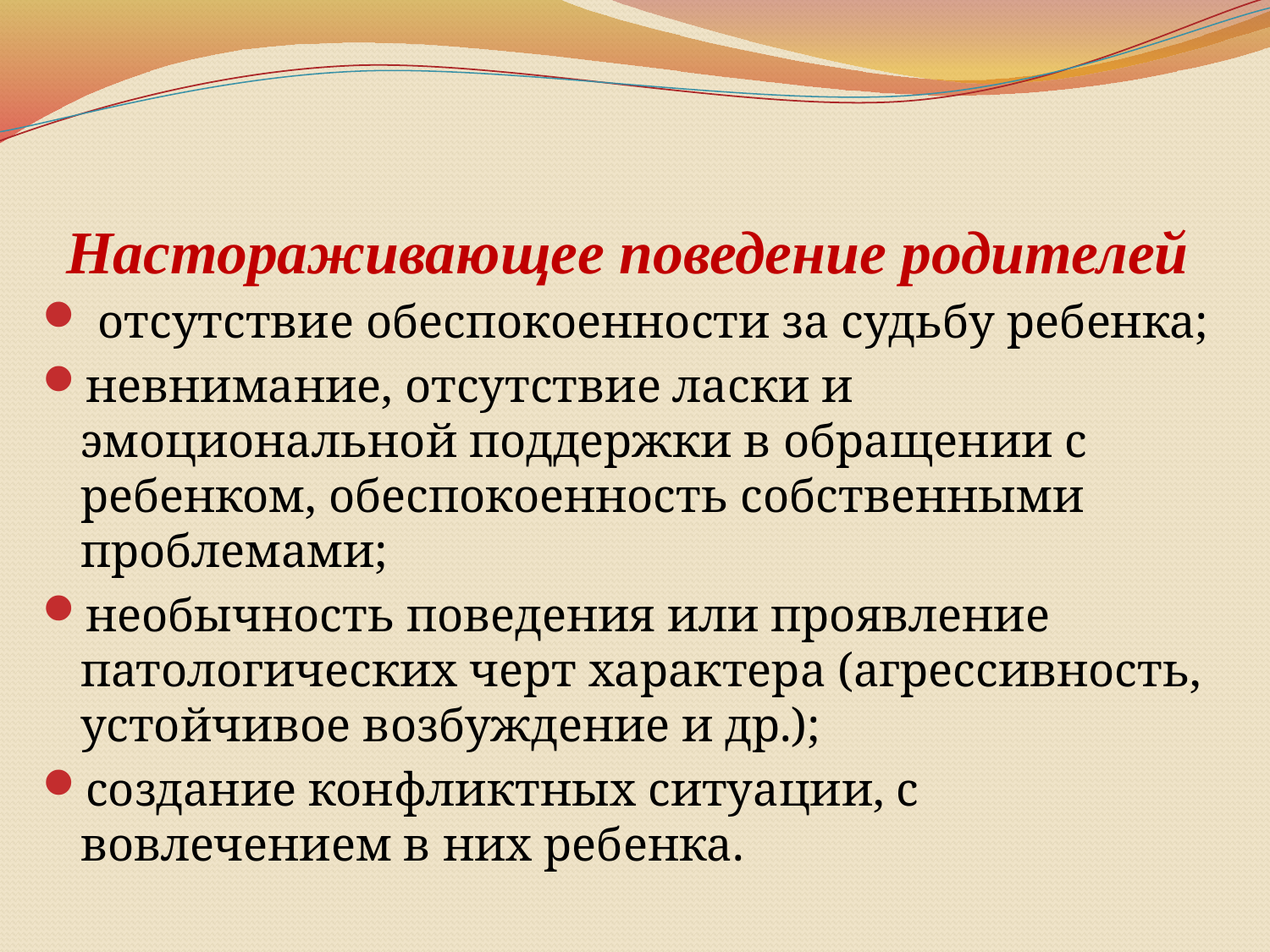

# Настораживающее поведение родителей
 отсутствие обеспокоенности за судьбу ребенка;
невнимание, отсутствие ласки и эмоциональной поддержки в обращении с ребенком, обеспокоенность собственными проблемами;
необычность поведения или проявление патологических черт характера (агрессивность, устойчивое возбуждение и др.);
создание конфликтных ситуации, с вовлечением в них ребенка.